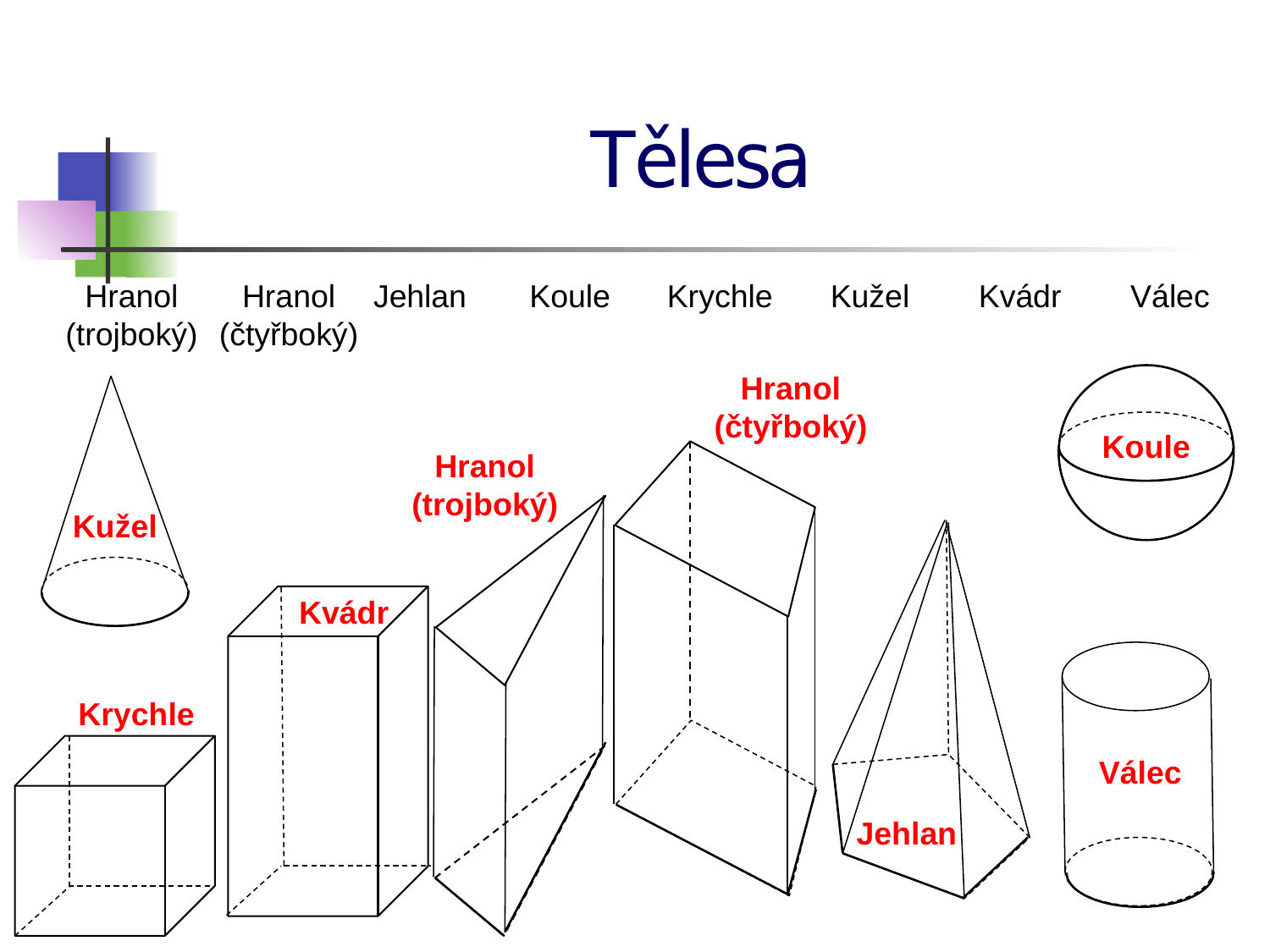

# Tělesa
Krychle
Hranol
(trojboký)
Hranol
(čtyřboký)
Jehlan
Koule
Kužel
Kvádr
Válec
Hranol
(čtyřboký)

Koule
Hranol
(trojboký)

Kužel

Kvádr

Krychle

Válec

Jehlan